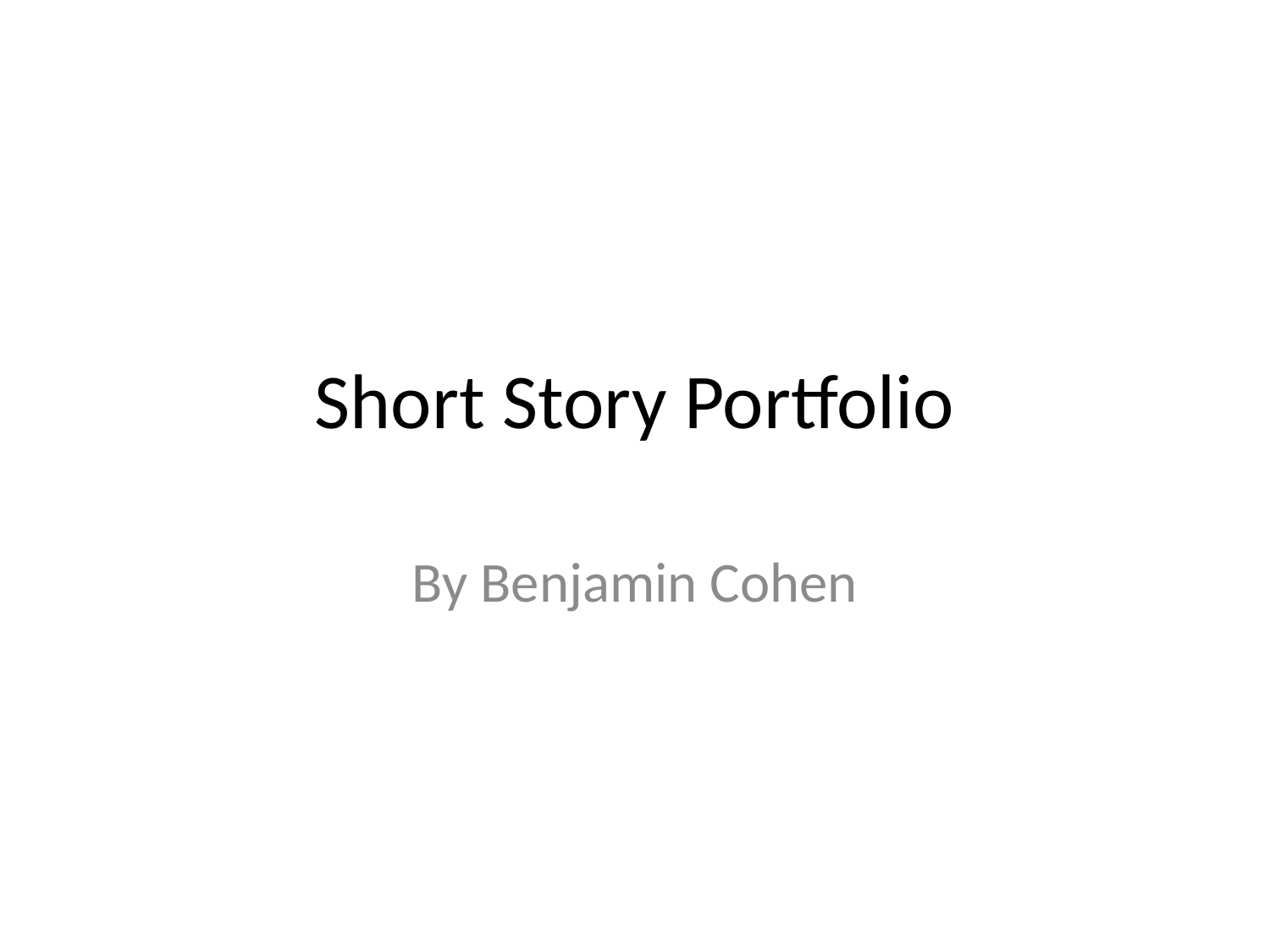

# Short Story Portfolio
By Benjamin Cohen